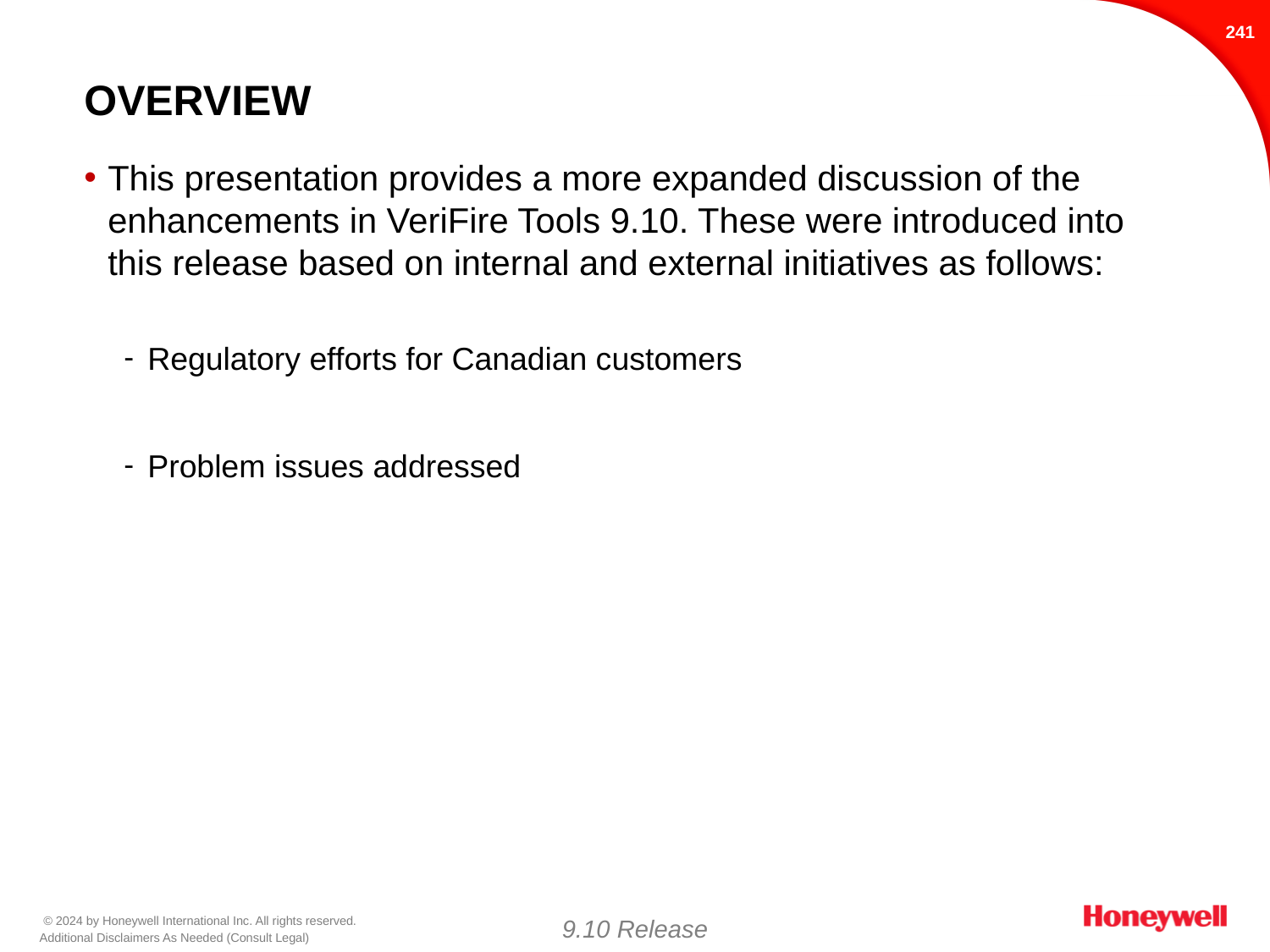

241
# Overview
This presentation provides a more expanded discussion of the enhancements in VeriFire Tools 9.10. These were introduced into this release based on internal and external initiatives as follows:

Regulatory efforts for Canadian customers

Problem issues addressed

9.10 Release